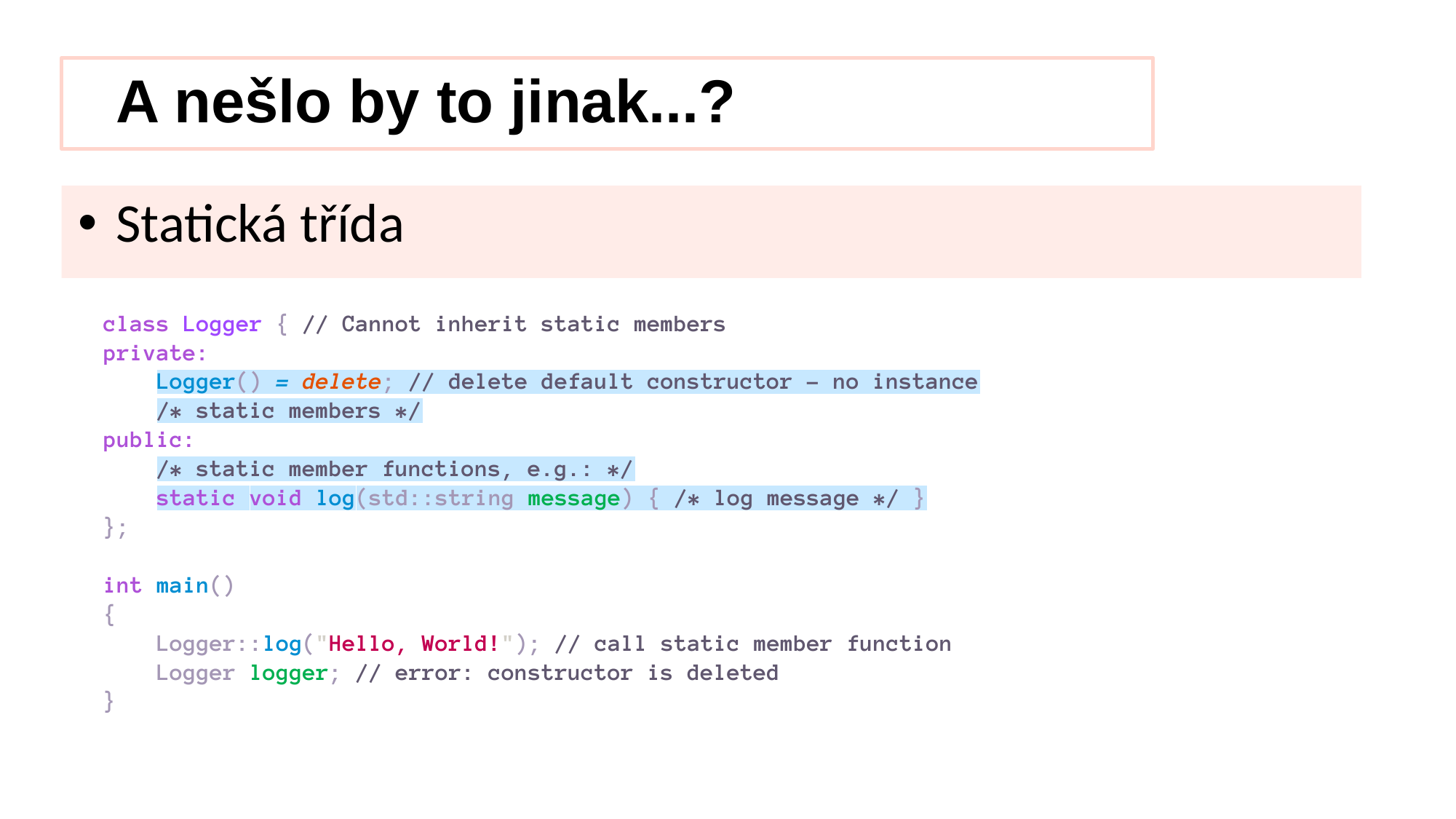

# A nešlo by to jinak...?

Statická třída
class Logger { // Cannot inherit static members
private:
    Logger() = delete; // delete default constructor - no instance
    /* static members */
public:
    /* static member functions, e.g.: */
    static void log(std::string message) { /* log message */ }
};

int main()
{
    Logger::log("Hello, World!"); // call static member function
    Logger logger; // error: constructor is deleted
}